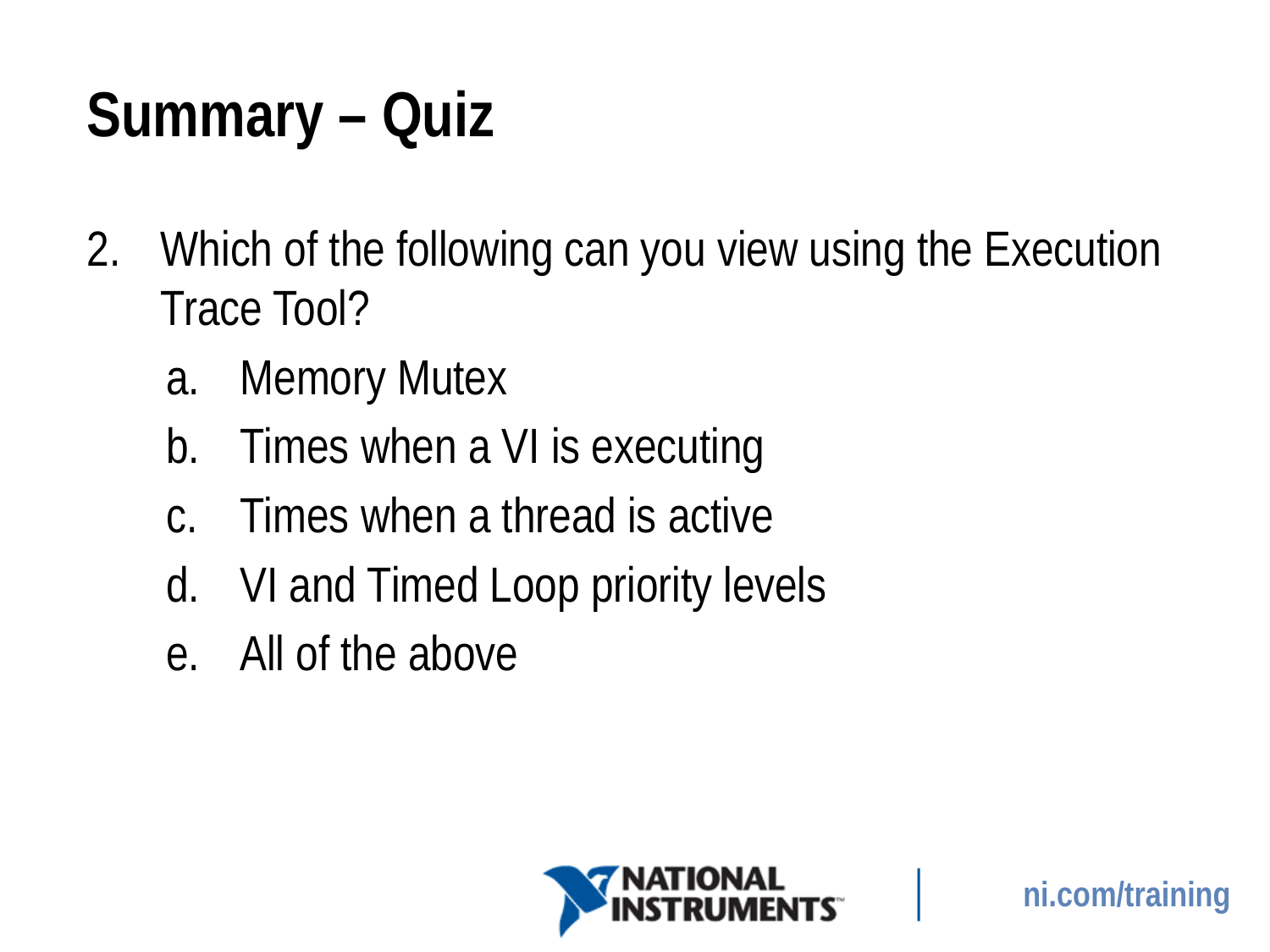

# Summary – Quiz
Which of the following can you view using the Execution Trace Tool?
Memory Mutex
Times when a VI is executing
Times when a thread is active
VI and Timed Loop priority levels
All of the above